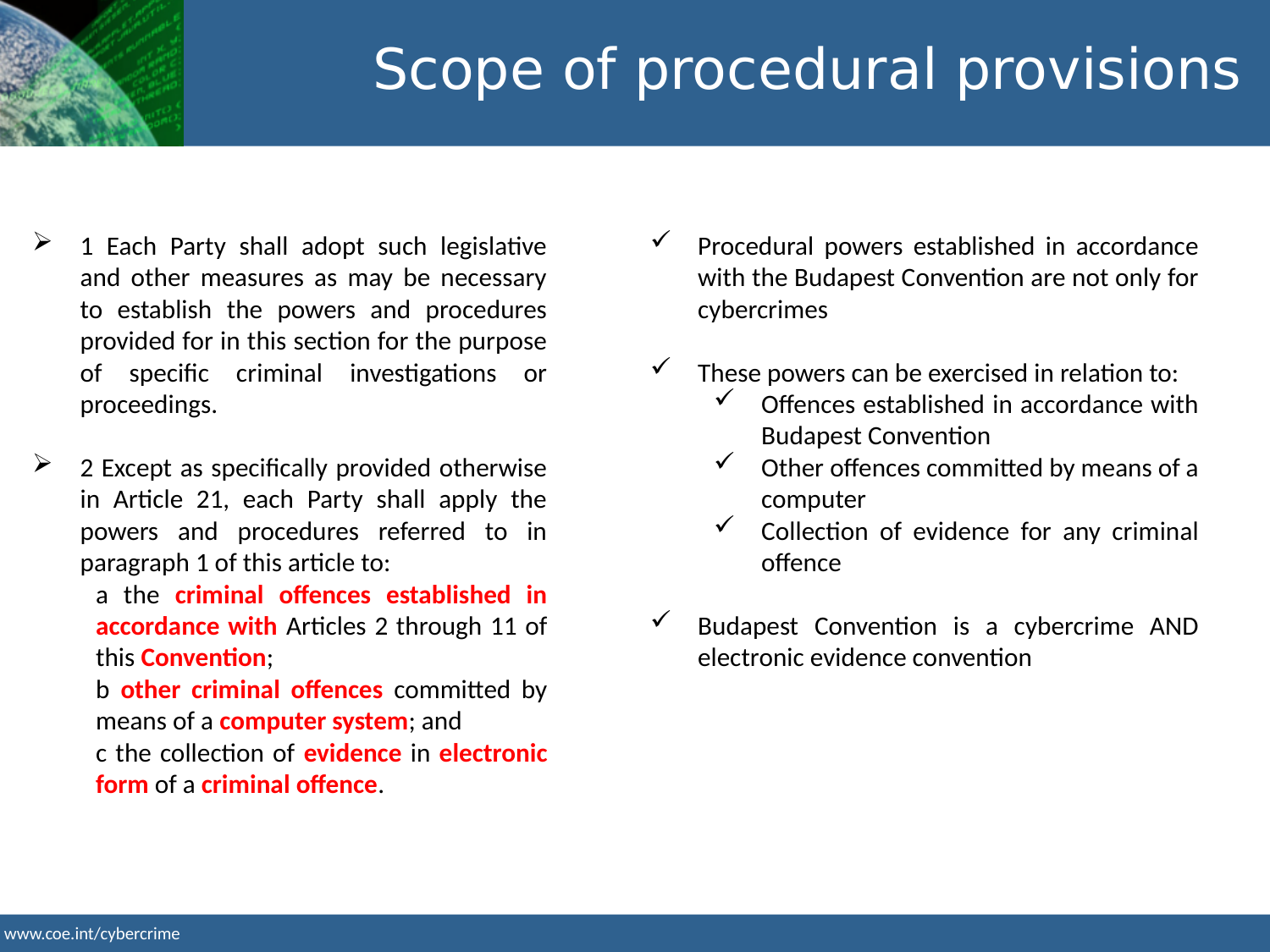

Scope of procedural provisions
1 Each Party shall adopt such legislative and other measures as may be necessary to establish the powers and procedures provided for in this section for the purpose of specific criminal investigations or proceedings.

2 Except as specifically provided otherwise in Article 21, each Party shall apply the powers and procedures referred to in paragraph 1 of this article to:
a the criminal offences established in accordance with Articles 2 through 11 of this Convention;
b other criminal offences committed by means of a computer system; and
c the collection of evidence in electronic form of a criminal offence.
Procedural powers established in accordance with the Budapest Convention are not only for cybercrimes

These powers can be exercised in relation to:
Offences established in accordance with Budapest Convention
Other offences committed by means of a computer
Collection of evidence for any criminal offence

Budapest Convention is a cybercrime AND electronic evidence convention